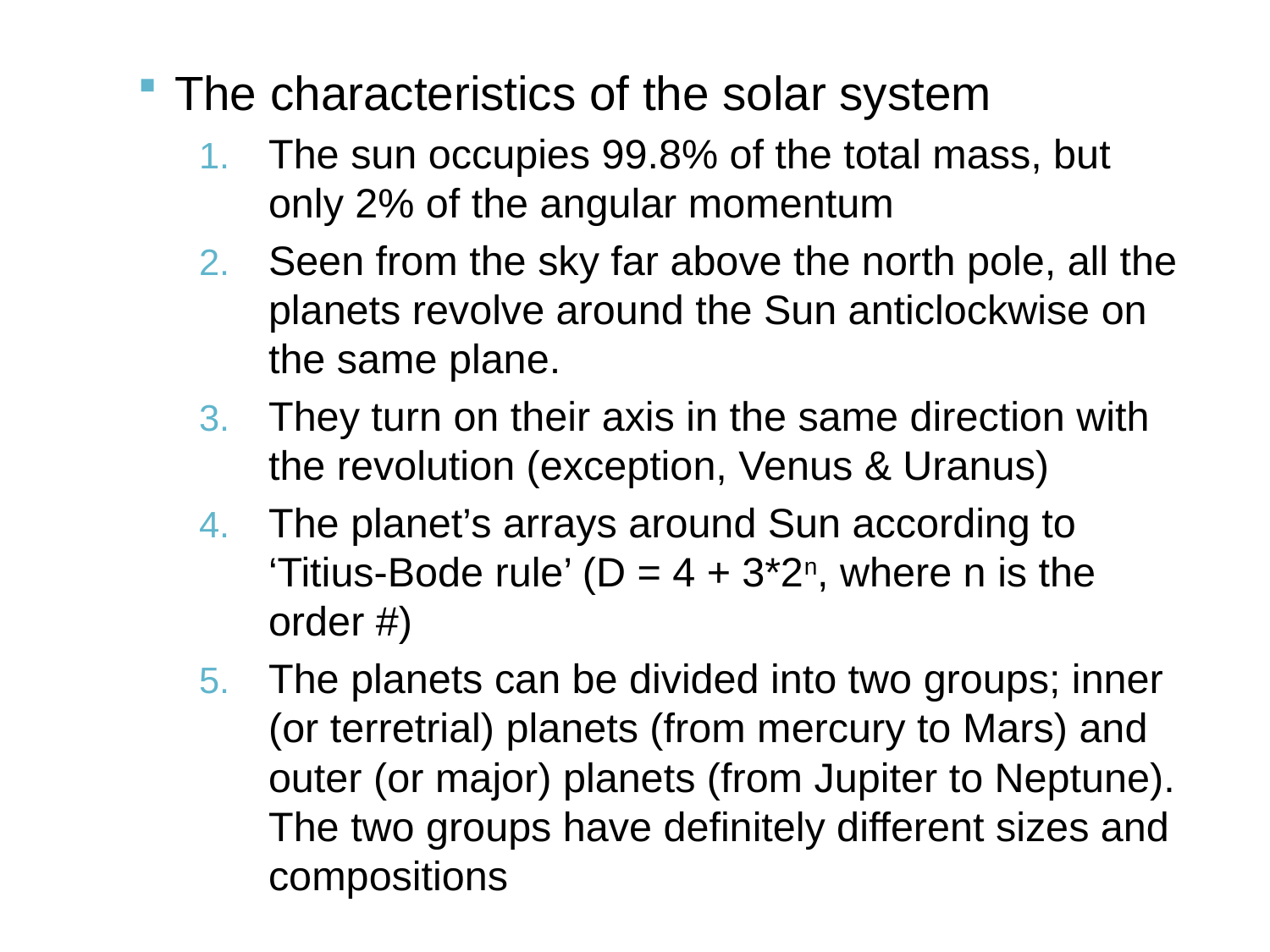

The characteristics of the solar system
The sun occupies 99.8% of the total mass, but only 2% of the angular momentum
Seen from the sky far above the north pole, all the planets revolve around the Sun anticlockwise on the same plane.
They turn on their axis in the same direction with the revolution (exception, Venus & Uranus)
The planet’s arrays around Sun according to ‘Titius-Bode rule’ (D = 4 + 3*2n, where n is the order #)
The planets can be divided into two groups; inner (or terretrial) planets (from mercury to Mars) and outer (or major) planets (from Jupiter to Neptune).  The two groups have definitely different sizes and compositions